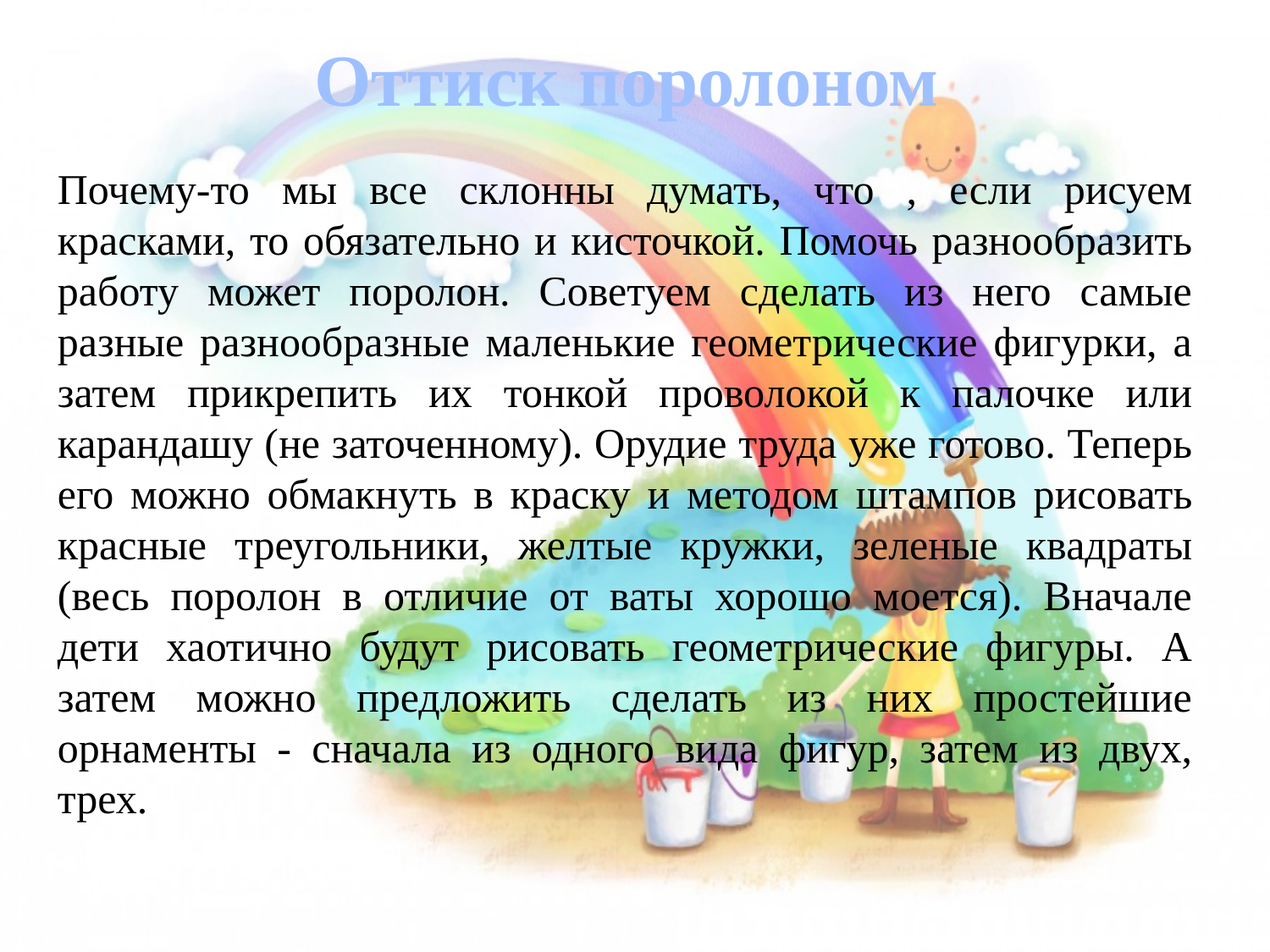

# Оттиск поролоном
Почему-то мы все склонны думать, что , если рисуем красками, то обязательно и кисточкой. Помочь разнообразить работу может поролон. Советуем сделать из него самые разные разнообразные маленькие геометрические фигурки, а затем прикрепить их тонкой проволокой к палочке или карандашу (не заточенному). Орудие труда уже готово. Теперь его можно обмакнуть в краску и методом штампов рисовать красные треугольники, желтые кружки, зеленые квадраты (весь поролон в отличие от ваты хорошо моется). Вначале дети хаотично будут рисовать геометрические фигуры. А затем можно предложить сделать из них простейшие орнаменты - сначала из одного вида фигур, затем из двух, трех.